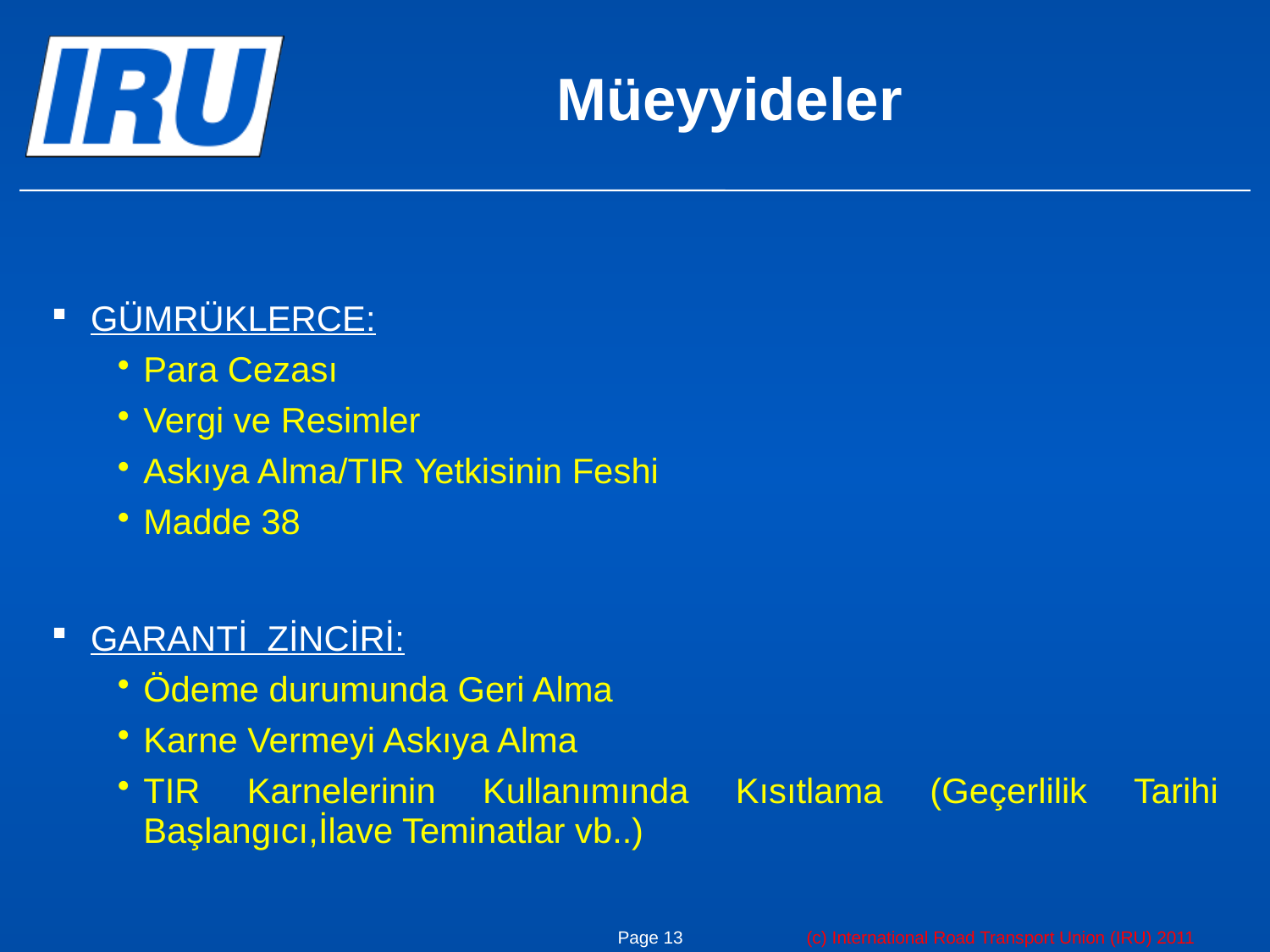

# Müeyyideler

GÜMRÜKLERCE:
Para Cezası
Vergi ve Resimler
Askıya Alma/TIR Yetkisinin Feshi
Madde 38

GARANTİ  ZİNCİRİ:
Ödeme durumunda Geri Alma
Karne Vermeyi Askıya Alma
TIR Karnelerinin Kullanımında Kısıtlama (Geçerlilik Tarihi Başlangıcı,İlave Teminatlar vb..)

Page 13
(c) International Road Transport Union (IRU) 2011